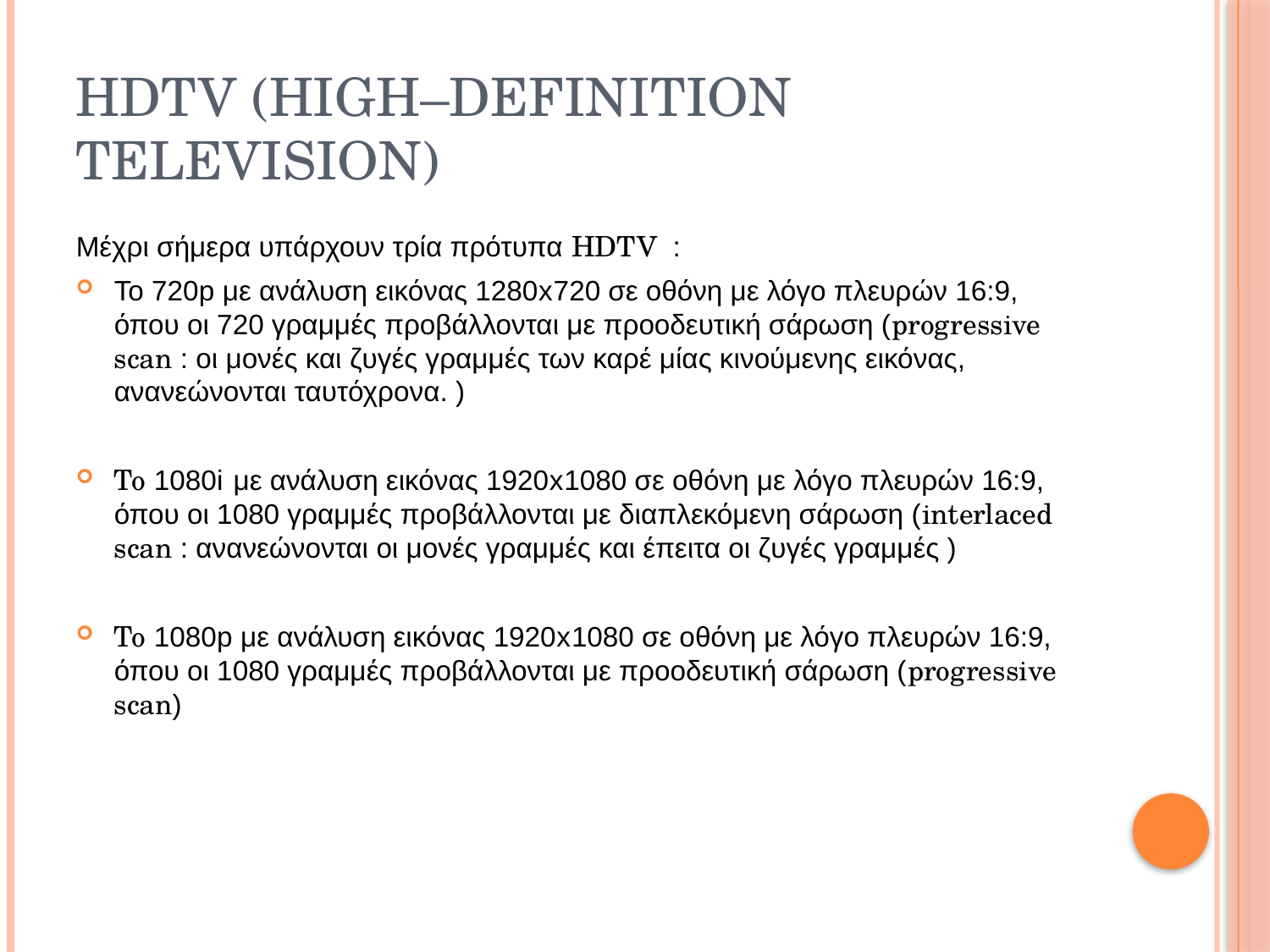

# Hdtv (High–definition television)
Μέχρι σήμερα υπάρχουν τρία πρότυπα HDTV  :
Το 720p με ανάλυση εικόνας 1280x720 σε οθόνη με λόγο πλευρών 16:9, όπου οι 720 γραμμές προβάλλονται με προοδευτική σάρωση (progressive scan : οι μονές και ζυγές γραμμές των καρέ μίας κινούμενης εικόνας, ανανεώνονται ταυτόχρονα. )

To 1080i με ανάλυση εικόνας 1920x1080 σε οθόνη με λόγο πλευρών 16:9, όπου οι 1080 γραμμές προβάλλονται με διαπλεκόμενη σάρωση (interlaced scan : ανανεώνονται οι μονές γραμμές και έπειτα οι ζυγές γραμμές )

To 1080p με ανάλυση εικόνας 1920x1080 σε οθόνη με λόγο πλευρών 16:9, όπου οι 1080 γραμμές προβάλλονται με προοδευτική σάρωση (progressive scan)